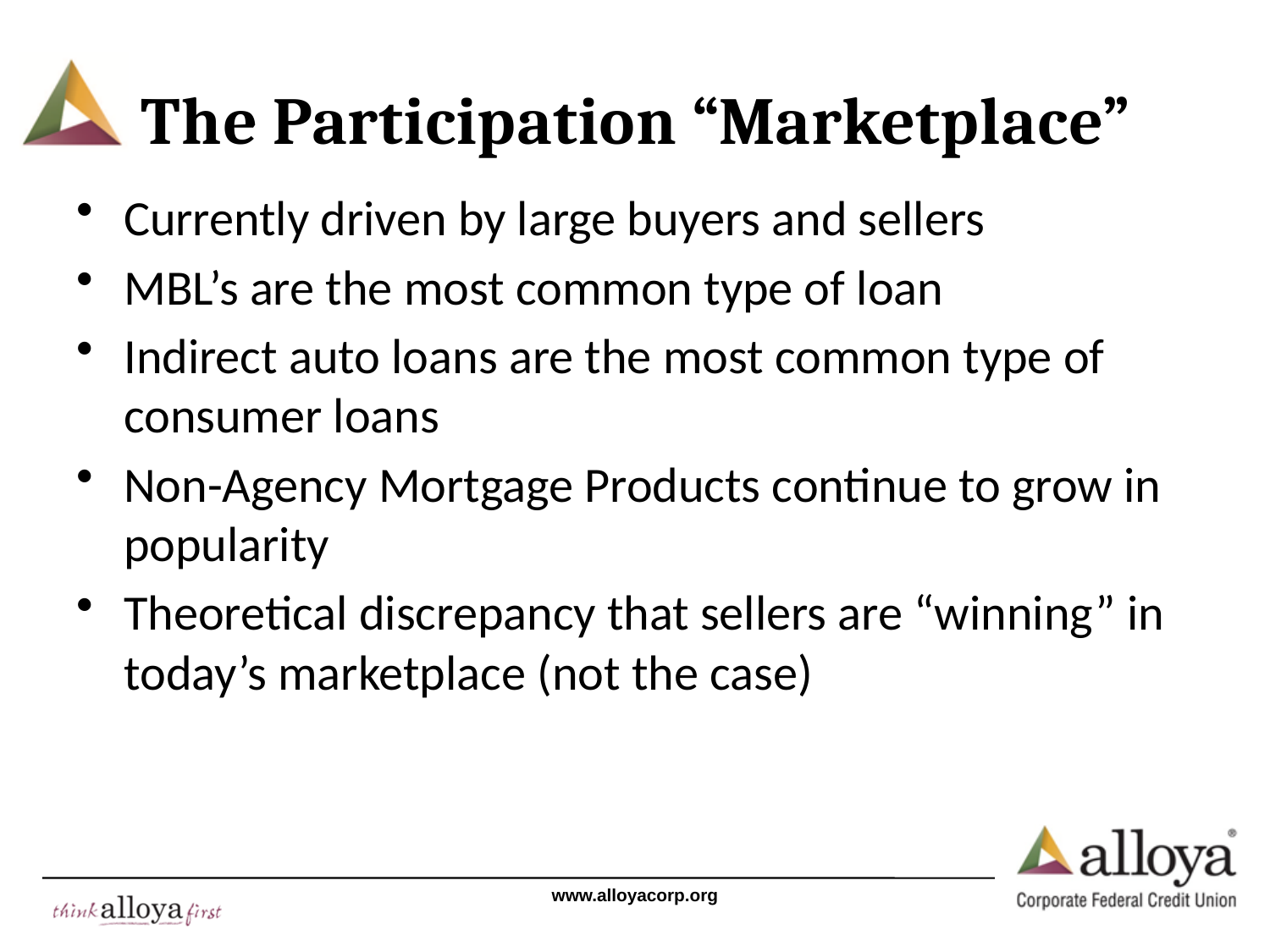

# The Participation “Marketplace”
Currently driven by large buyers and sellers
MBL’s are the most common type of loan
Indirect auto loans are the most common type of consumer loans
Non-Agency Mortgage Products continue to grow in popularity
Theoretical discrepancy that sellers are “winning” in today’s marketplace (not the case)